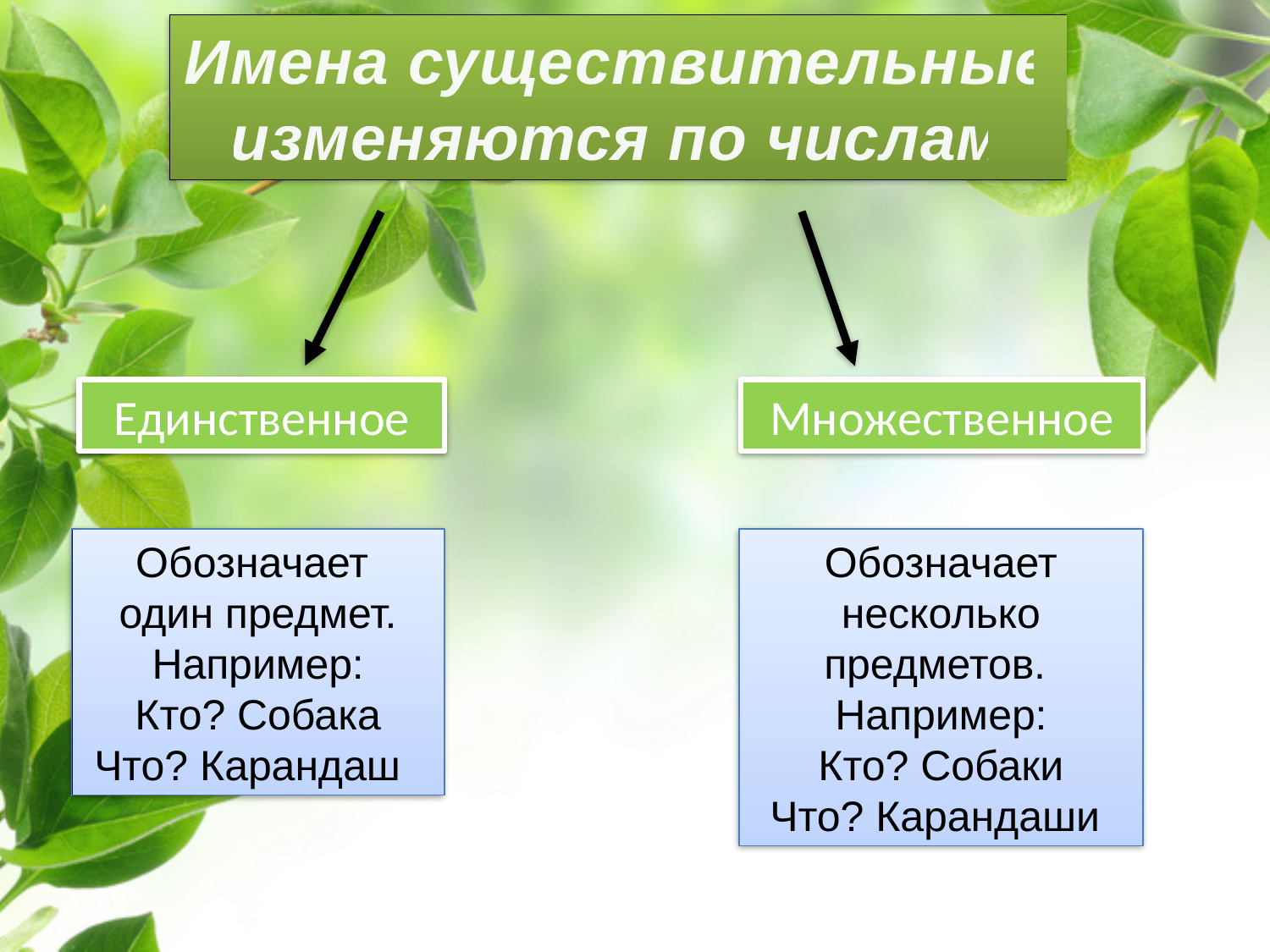

Имена существительные изменяются по числам

Единственное
Множественное
Обозначает
один предмет.
Например:
Кто? Собака
Что? Карандаш
Обозначает
несколько предметов.
Например:
Кто? Собаки
Что? Карандаши